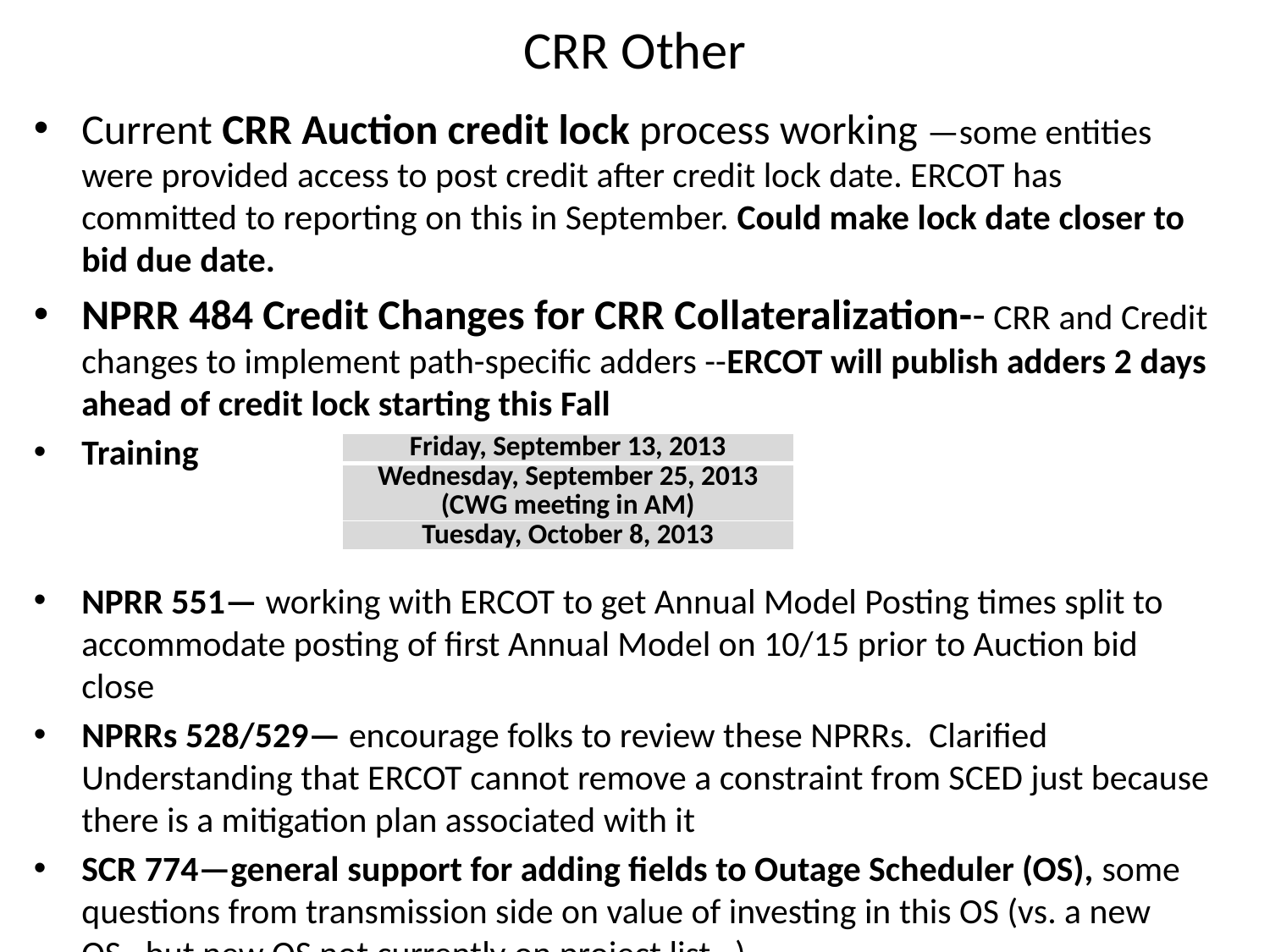

# CRR Other
Current CRR Auction credit lock process working —some entities were provided access to post credit after credit lock date. ERCOT has committed to reporting on this in September. Could make lock date closer to bid due date.
NPRR 484 Credit Changes for CRR Collateralization-- CRR and Credit changes to implement path-specific adders --ERCOT will publish adders 2 days ahead of credit lock starting this Fall
Training

NPRR 551— working with ERCOT to get Annual Model Posting times split to accommodate posting of first Annual Model on 10/15 prior to Auction bid close
NPRRs 528/529— encourage folks to review these NPRRs.  Clarified Understanding that ERCOT cannot remove a constraint from SCED just because there is a mitigation plan associated with it
SCR 774—general support for adding fields to Outage Scheduler (OS), some questions from transmission side on value of investing in this OS (vs. a new OS…but new OS not currently on project list…)
| Friday, September 13, 2013 |
| --- |
| Wednesday, September 25, 2013 (CWG meeting in AM) |
| Tuesday, October 8, 2013 |